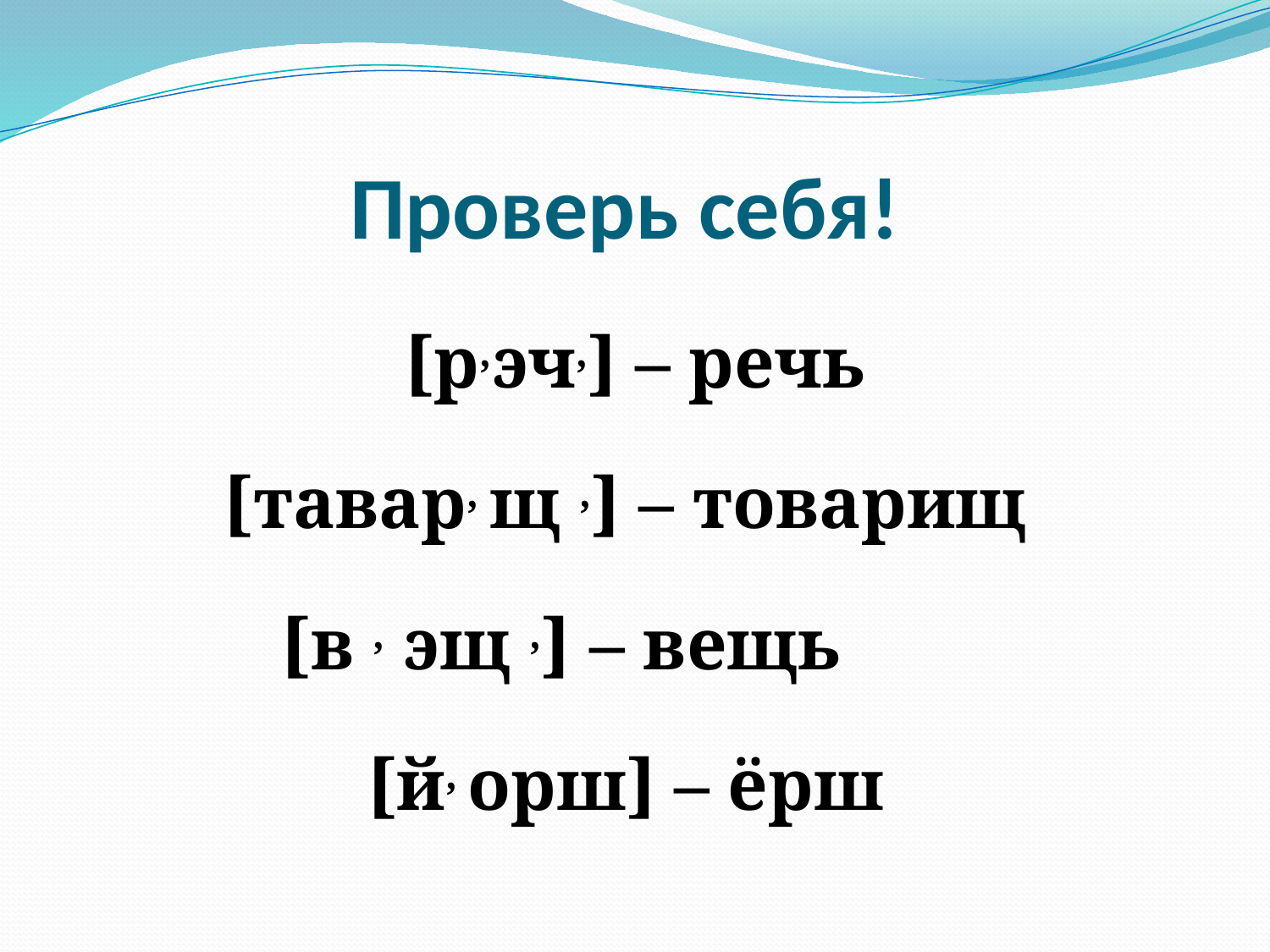

# Проверь себя!
[р,эч,] – речь
[тавар, щ ,] – товарищ
[в , эщ ,] – вещь
[й, орш] – ёрш